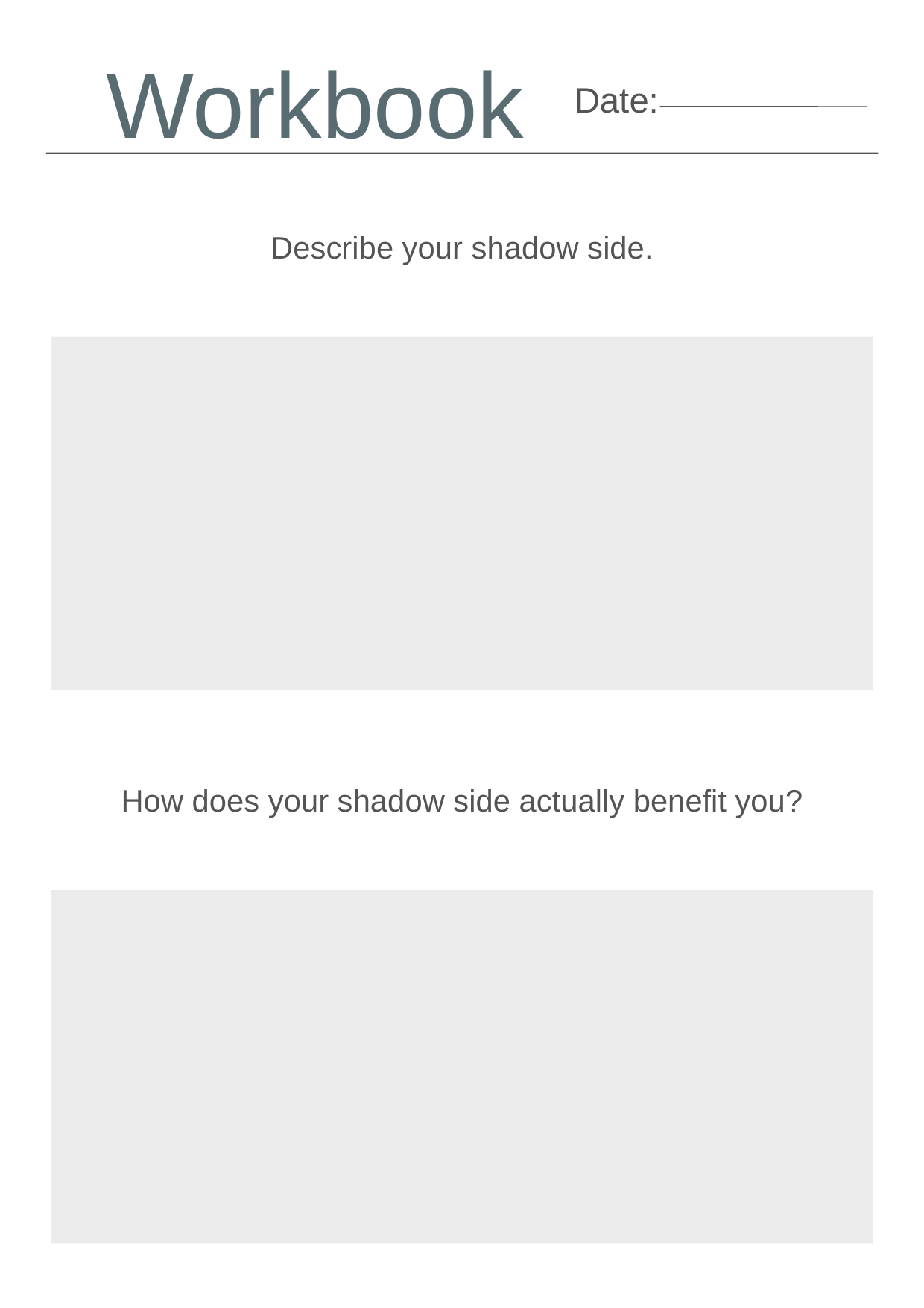

Workbook
Date:

Describe your shadow side.

How does your shadow side actually benefit you?